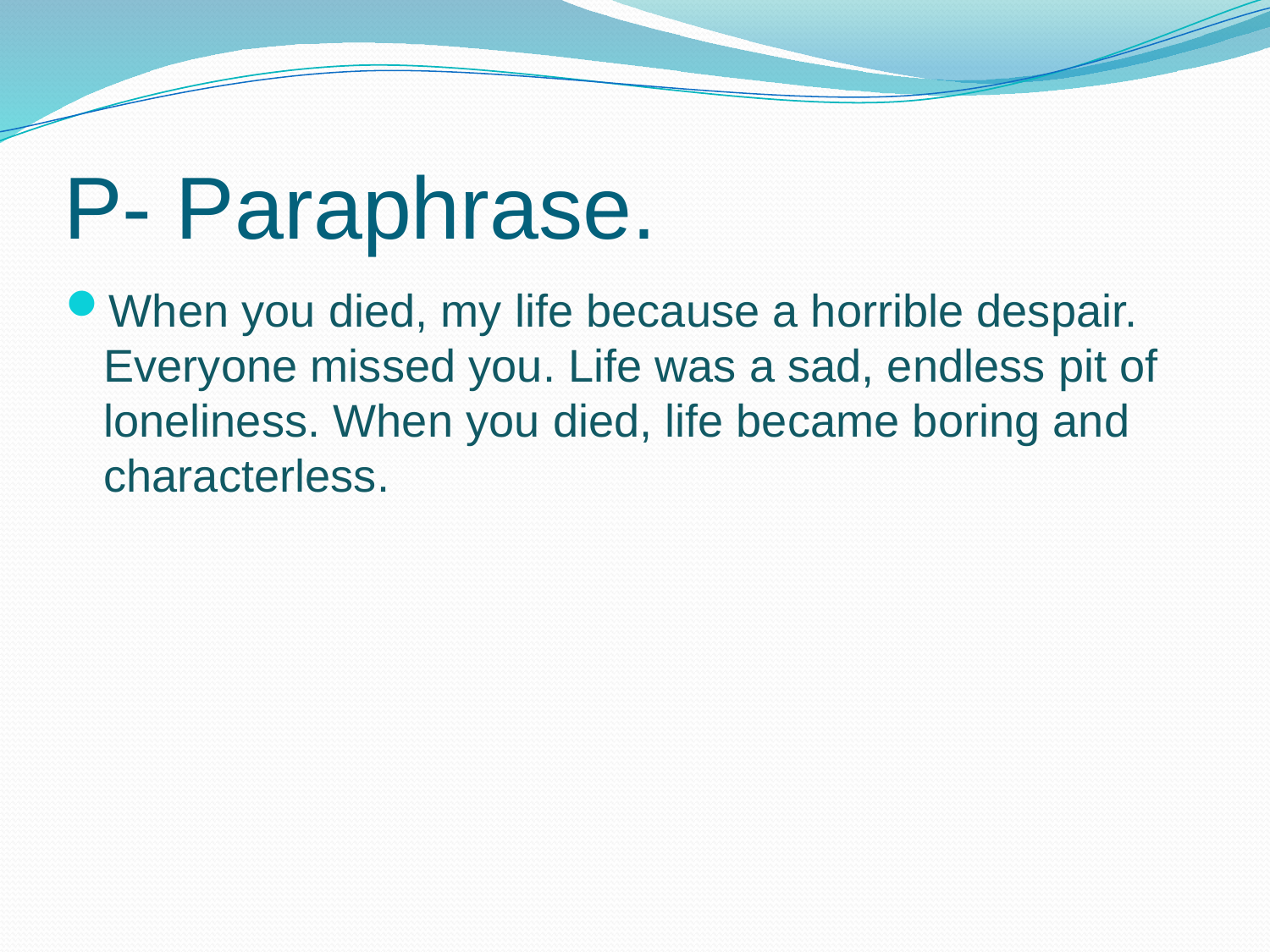

# P- Paraphrase.
When you died, my life because a horrible despair. Everyone missed you. Life was a sad, endless pit of loneliness. When you died, life became boring and characterless.